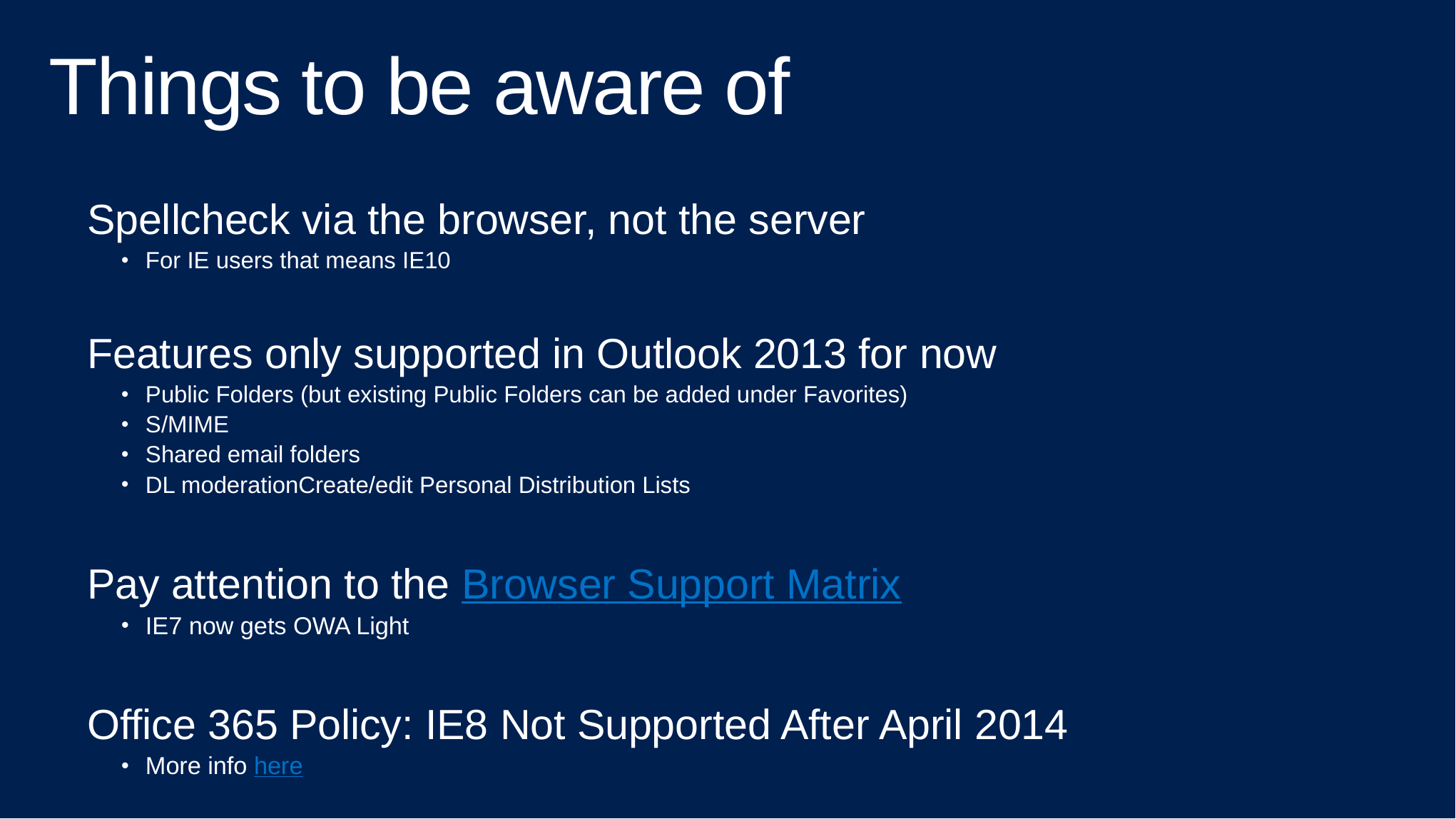

# Things to be aware of
Spellcheck via the browser, not the server
For IE users that means IE10

Features only supported in Outlook 2013 for now
Public Folders (but existing Public Folders can be added under Favorites)
S/MIME
Shared email folders
DL moderationCreate/edit Personal Distribution Lists

Pay attention to the Browser Support Matrix
IE7 now gets OWA Light

Office 365 Policy: IE8 Not Supported After April 2014
More info here